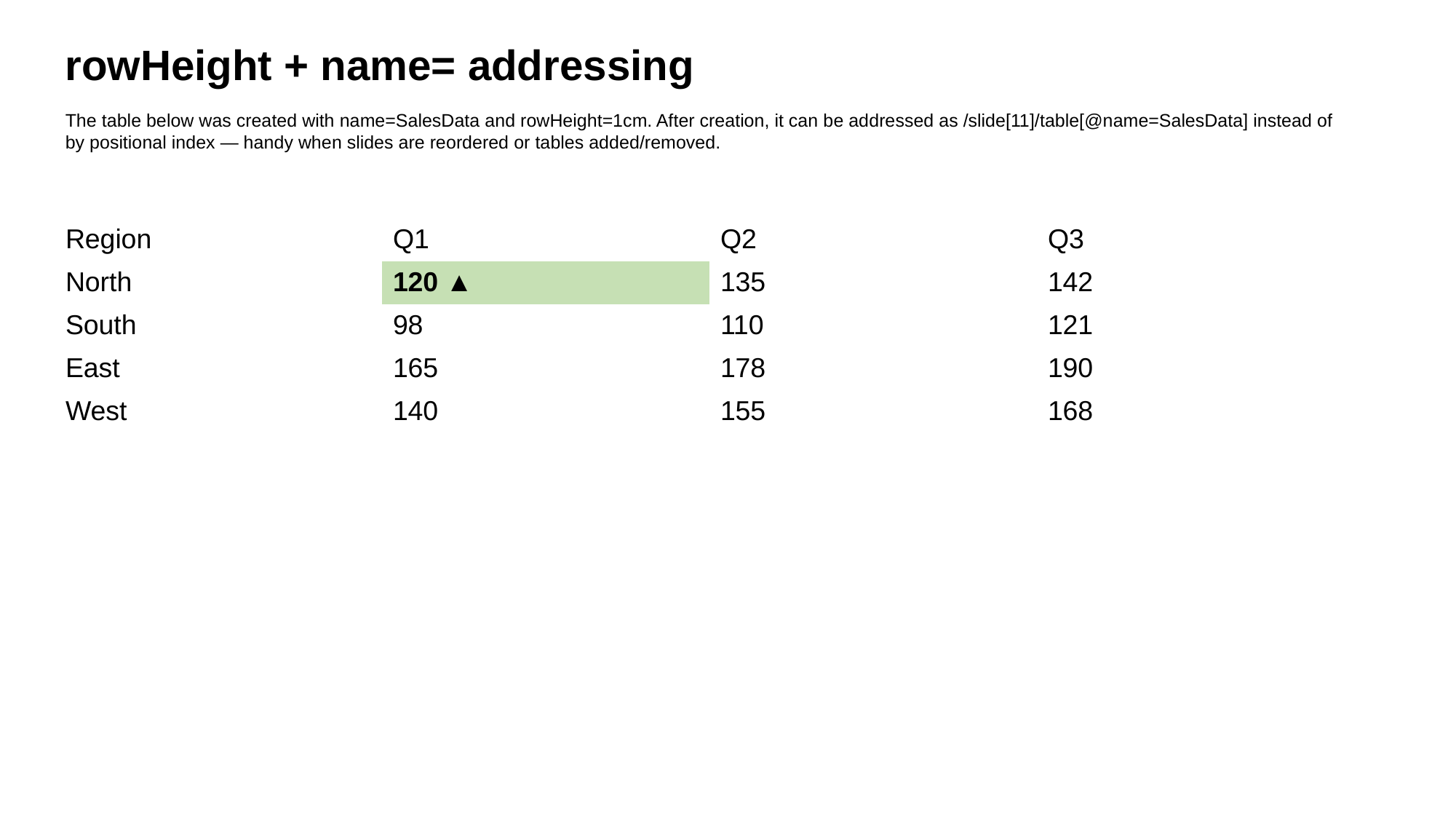

rowHeight + name= addressing
The table below was created with name=SalesData and rowHeight=1cm. After creation, it can be addressed as /slide[11]/table[@name=SalesData] instead of by positional index — handy when slides are reordered or tables added/removed.
| Region | Q1 | Q2 | Q3 |
| --- | --- | --- | --- |
| North | 120 ▲ | 135 | 142 |
| South | 98 | 110 | 121 |
| East | 165 | 178 | 190 |
| West | 140 | 155 | 168 |